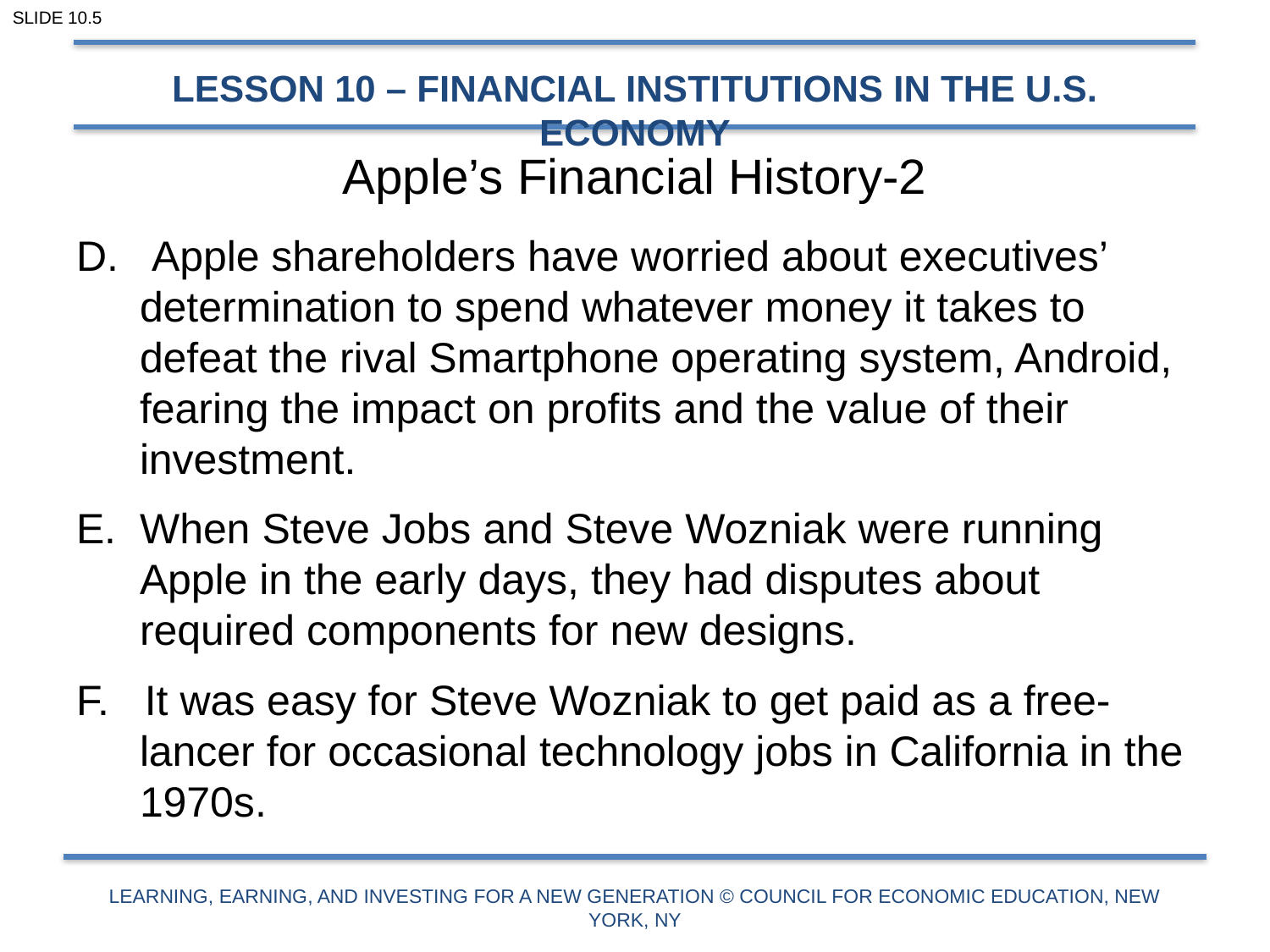

Slide 10.5
Lesson 10 – Financial Institutions in the U.S. Economy
# Apple’s Financial History-2
D.   Apple shareholders have worried about executives’ determination to spend whatever money it takes to defeat the rival Smartphone operating system, Android, fearing the impact on profits and the value of their investment.
E.  When Steve Jobs and Steve Wozniak were running Apple in the early days, they had disputes about required components for new designs.
F.   It was easy for Steve Wozniak to get paid as a free-lancer for occasional technology jobs in California in the 1970s.